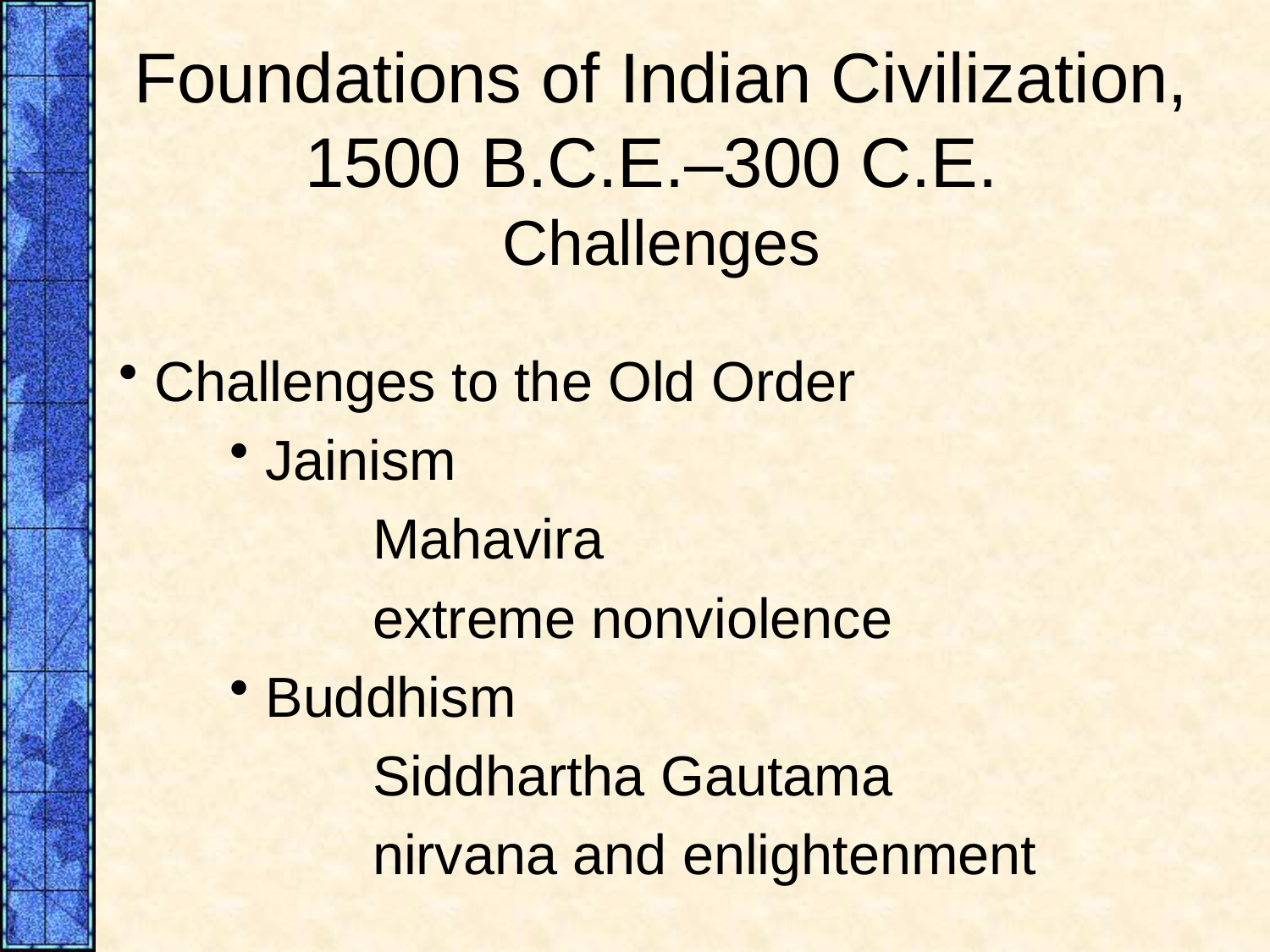

# Foundations of Indian Civilization, 1500 B.C.E.–300 C.E. Challenges
 Challenges to the Old Order
 Jainism
		Mahavira
		extreme nonviolence
 Buddhism
		Siddhartha Gautama
		nirvana and enlightenment